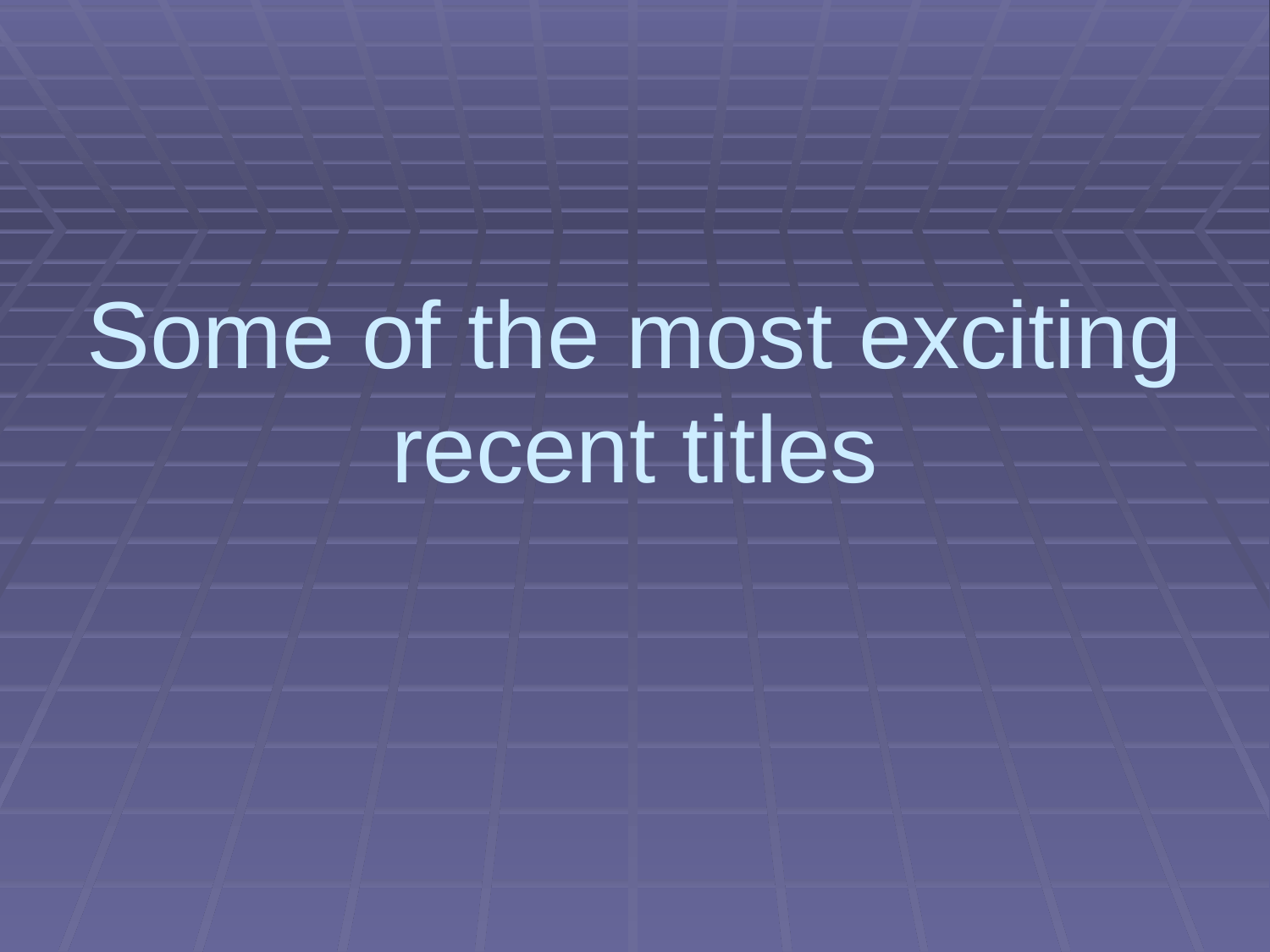

# Some of the most exciting recent titles